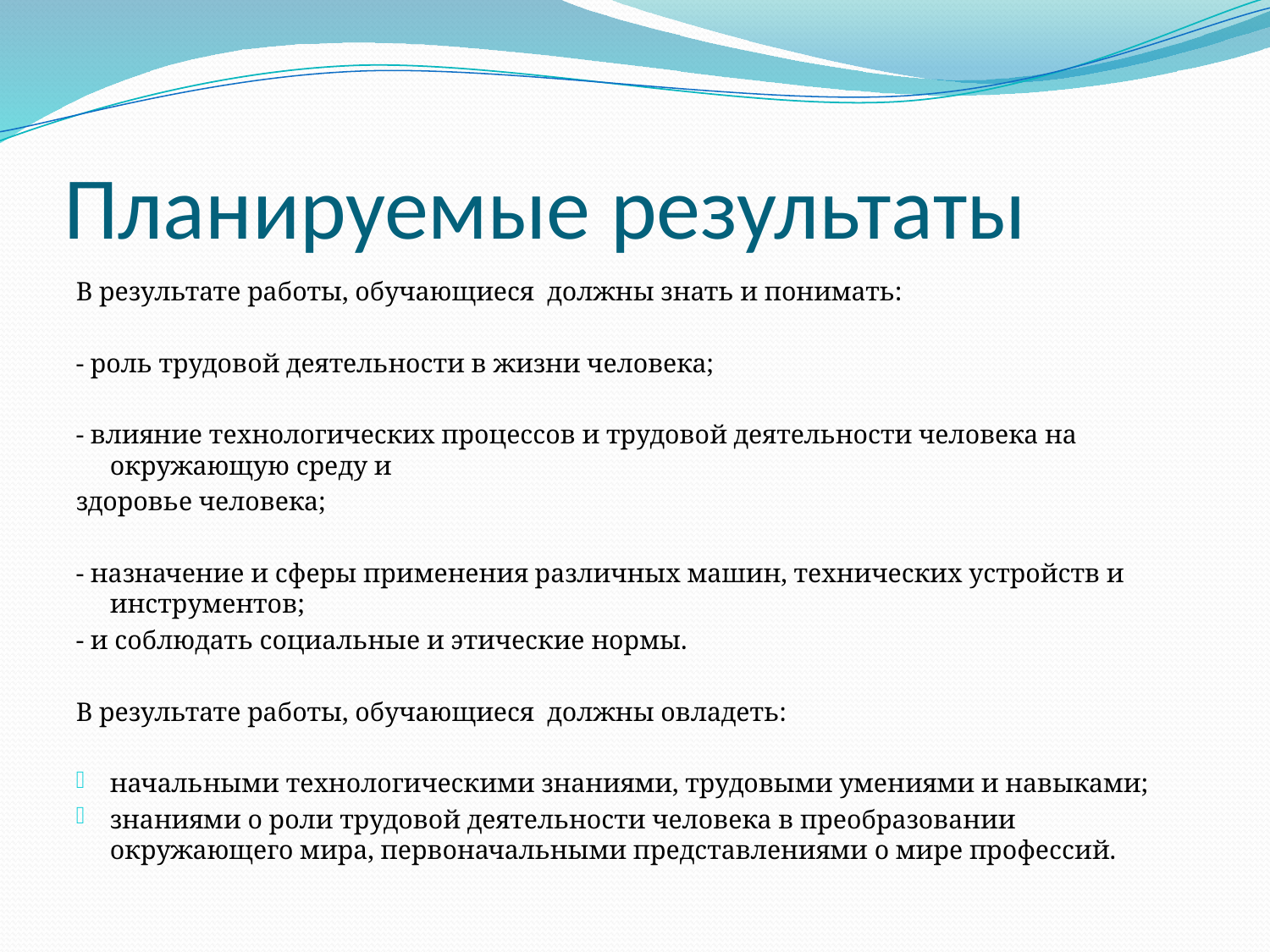

# Планируемые результаты
В результате работы, обучающиеся  должны знать и понимать:

- роль трудовой деятельности в жизни человека;

- влияние технологических процессов и трудовой деятельности человека на окружающую среду и
здоровье человека;

- назначение и сферы применения различных машин, технических устройств и инструментов;
- и соблюдать социальные и этические нормы.

В результате работы, обучающиеся  должны овладеть:

начальными технологическими знаниями, трудовыми умениями и навыками;
знаниями о роли трудовой деятельности человека в преобразовании окружающего мира, первоначальными представлениями о мире профессий.